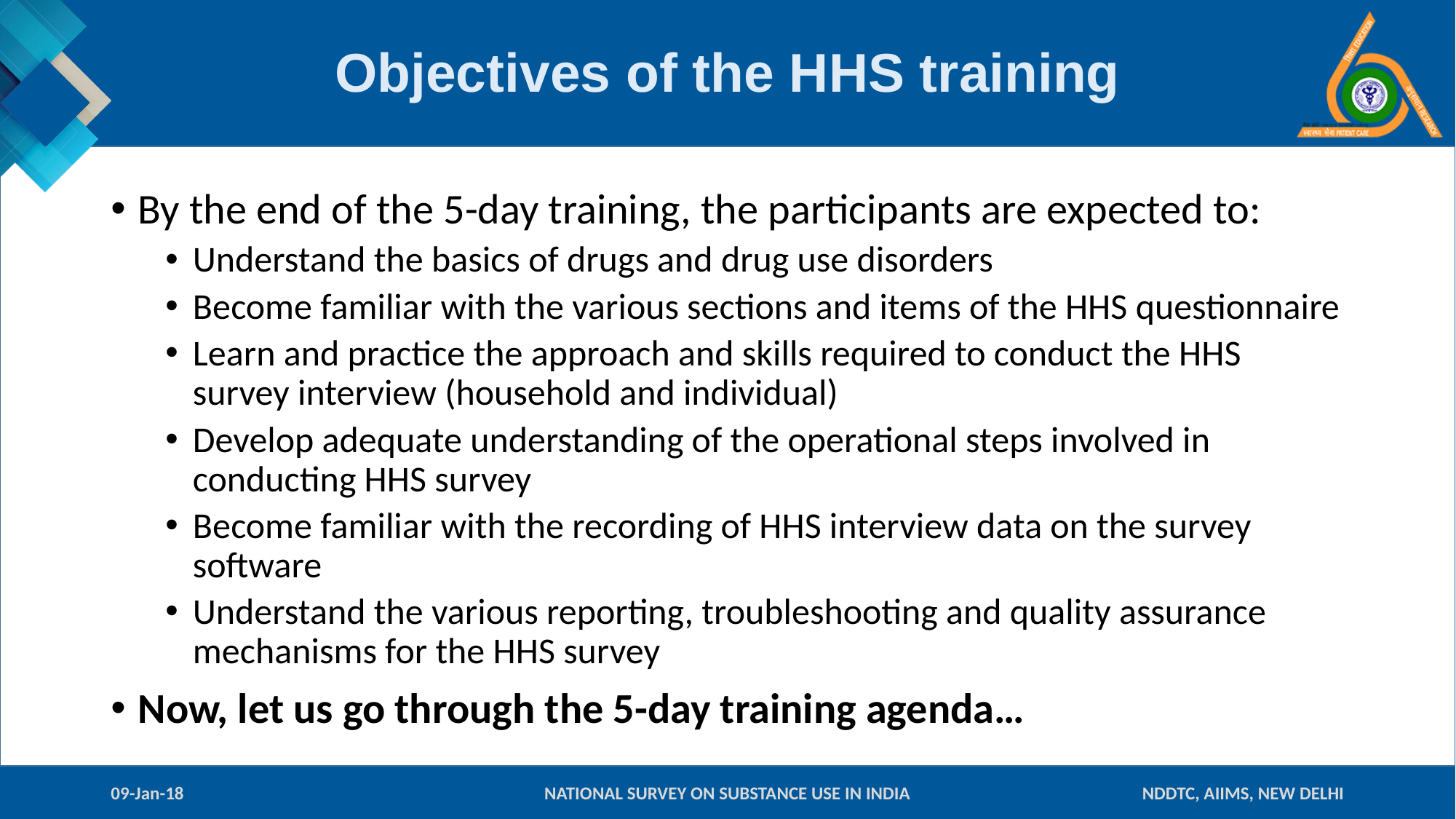

# Objectives of the HHS training
By the end of the 5-day training, the participants are expected to:
Understand the basics of drugs and drug use disorders
Become familiar with the various sections and items of the HHS questionnaire
Learn and practice the approach and skills required to conduct the HHS survey interview (household and individual)
Develop adequate understanding of the operational steps involved in conducting HHS survey
Become familiar with the recording of HHS interview data on the survey software
Understand the various reporting, troubleshooting and quality assurance mechanisms for the HHS survey
Now, let us go through the 5-day training agenda…
09-Jan-18
NATIONAL SURVEY ON SUBSTANCE USE IN INDIA
NDDTC, AIIMS, NEW DELHI